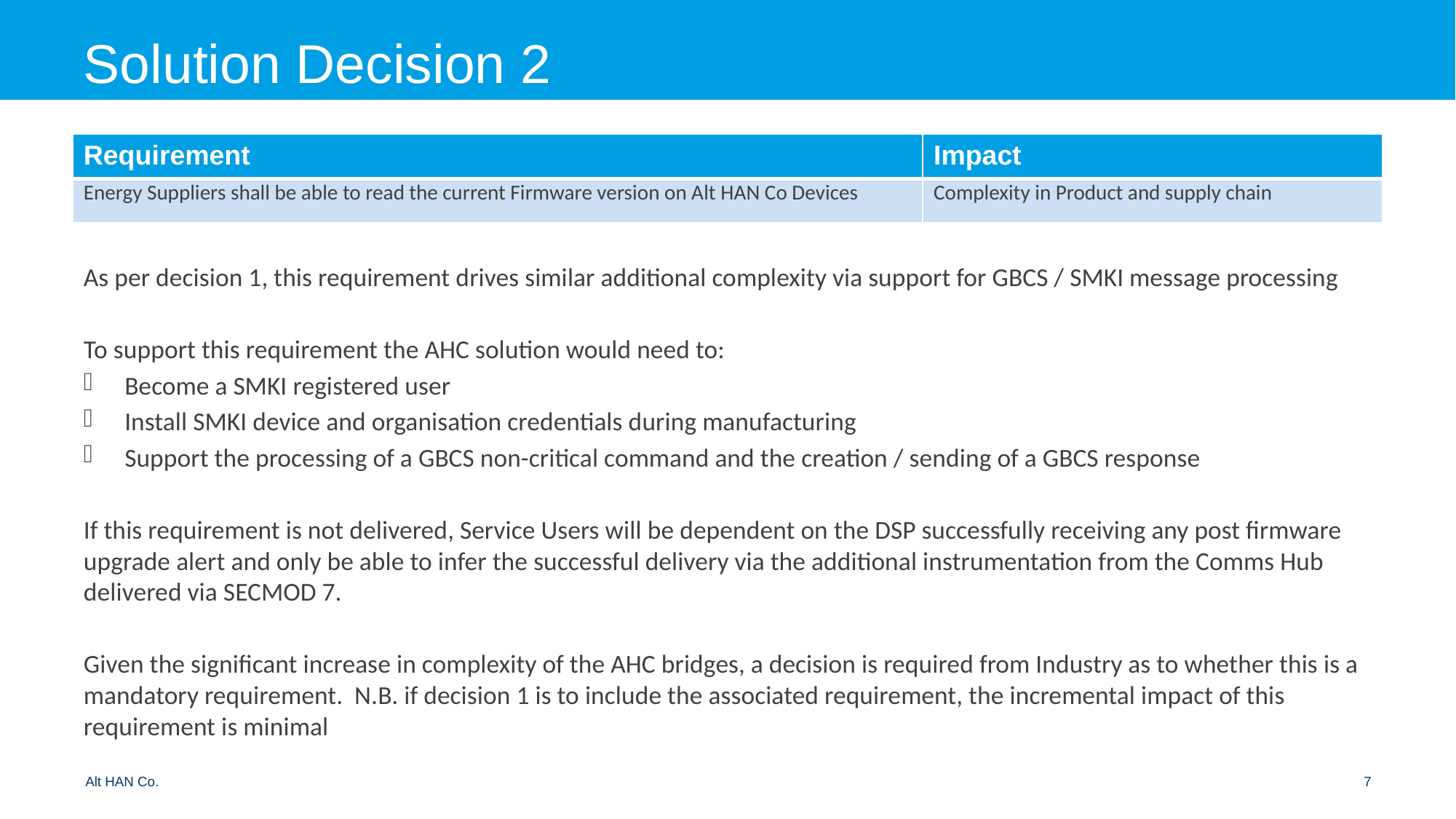

# Solution Decision 2
| Requirement | Impact |
| --- | --- |
| Energy Suppliers shall be able to read the current Firmware version on Alt HAN Co Devices | Complexity in Product and supply chain |
As per decision 1, this requirement drives similar additional complexity via support for GBCS / SMKI message processing

To support this requirement the AHC solution would need to:
Become a SMKI registered user
Install SMKI device and organisation credentials during manufacturing
Support the processing of a GBCS non-critical command and the creation / sending of a GBCS response

If this requirement is not delivered, Service Users will be dependent on the DSP successfully receiving any post firmware upgrade alert and only be able to infer the successful delivery via the additional instrumentation from the Comms Hub delivered via SECMOD 7.

Given the significant increase in complexity of the AHC bridges, a decision is required from Industry as to whether this is a mandatory requirement.  N.B. if decision 1 is to include the associated requirement, the incremental impact of this requirement is minimal
Alt HAN Co.
7